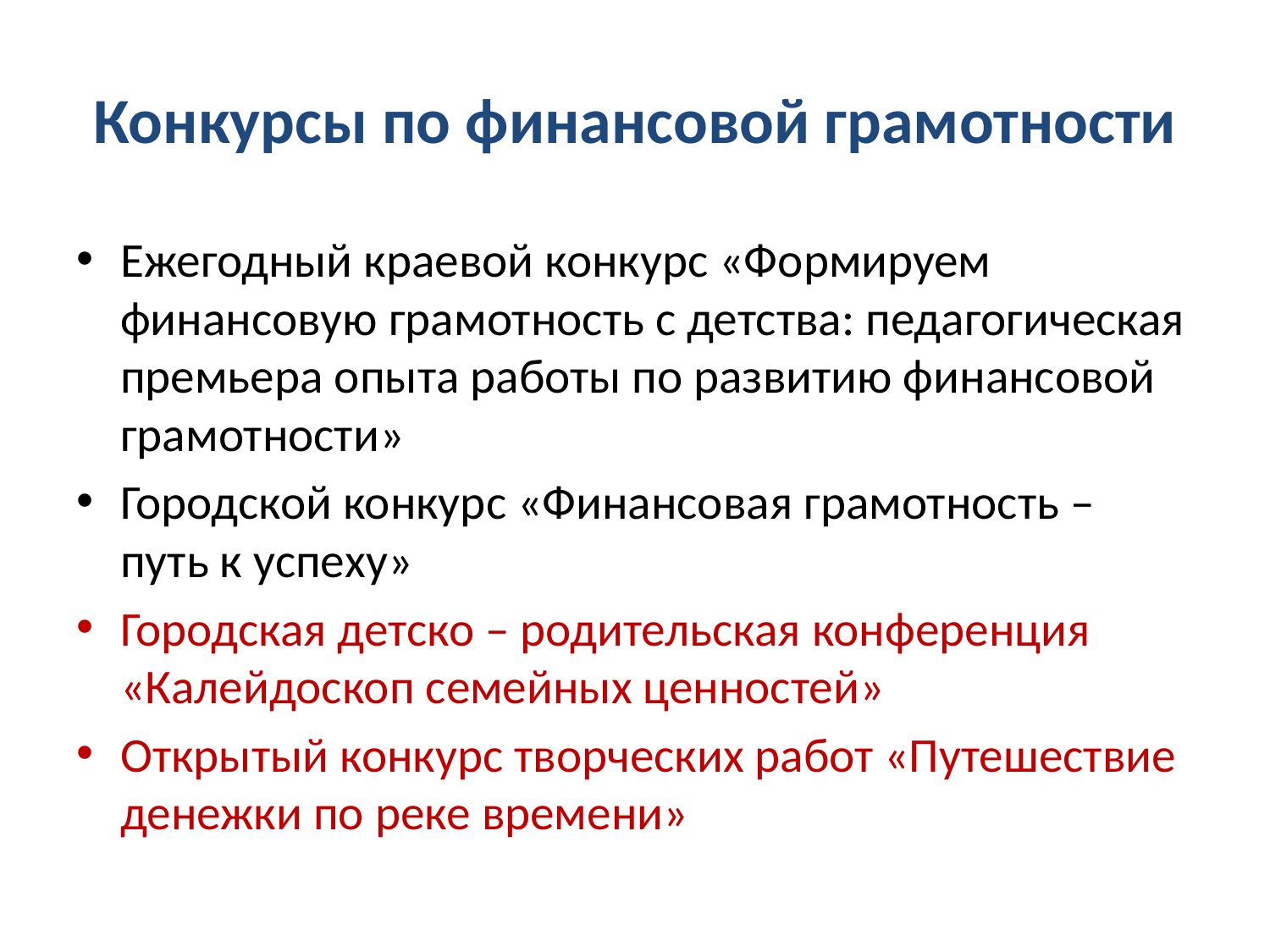

# Конкурсы по финансовой грамотности
Ежегодный краевой конкурс «Формируем финансовую грамотность с детства: педагогическая премьера опыта работы по развитию финансовой грамотности»
Городской конкурс «Финансовая грамотность – путь к успеху»
Городская детско – родительская конференция «Калейдоскоп семейных ценностей»
Открытый конкурс творческих работ «Путешествие денежки по реке времени»